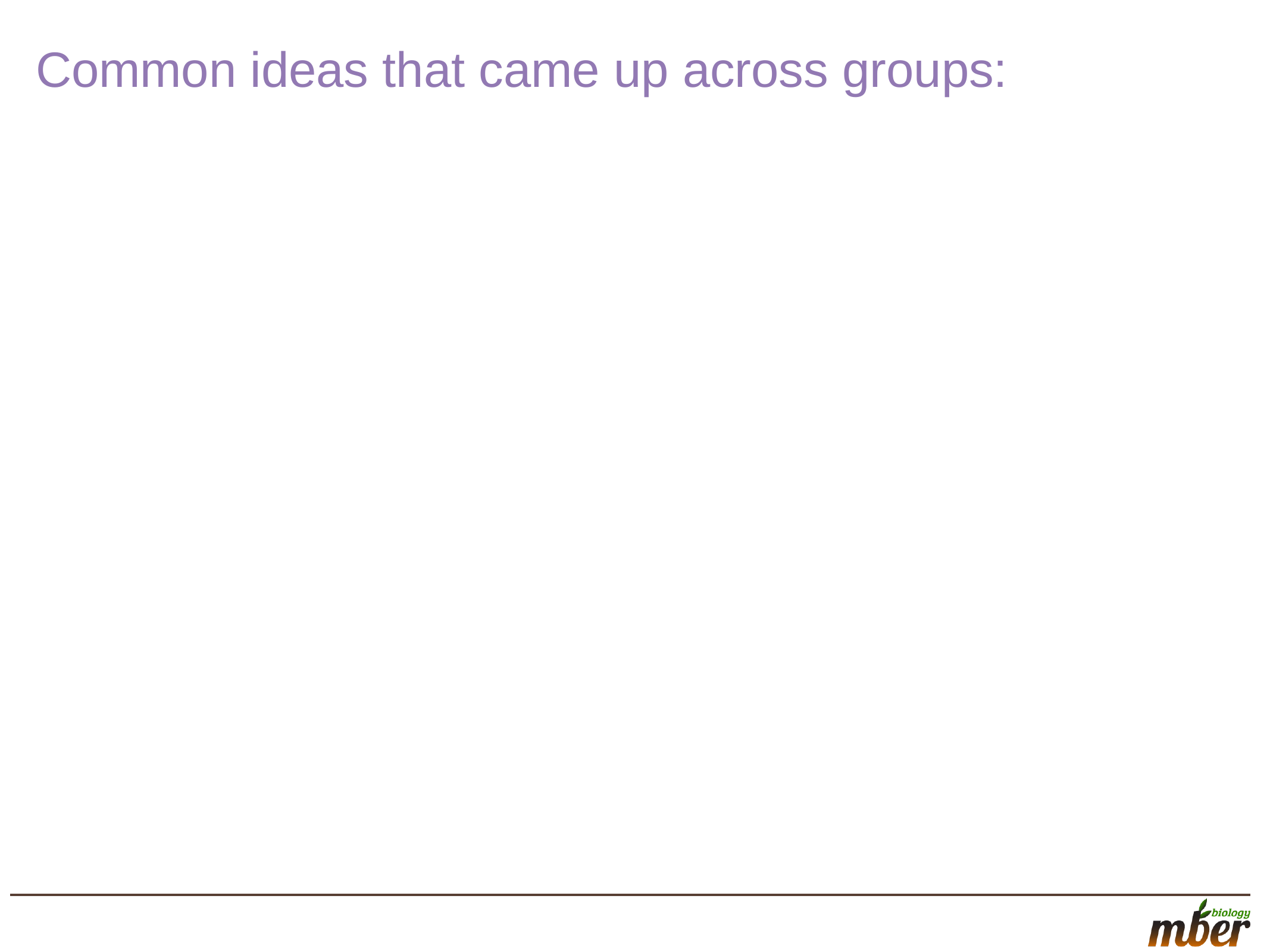

Common ideas that came up across groups: